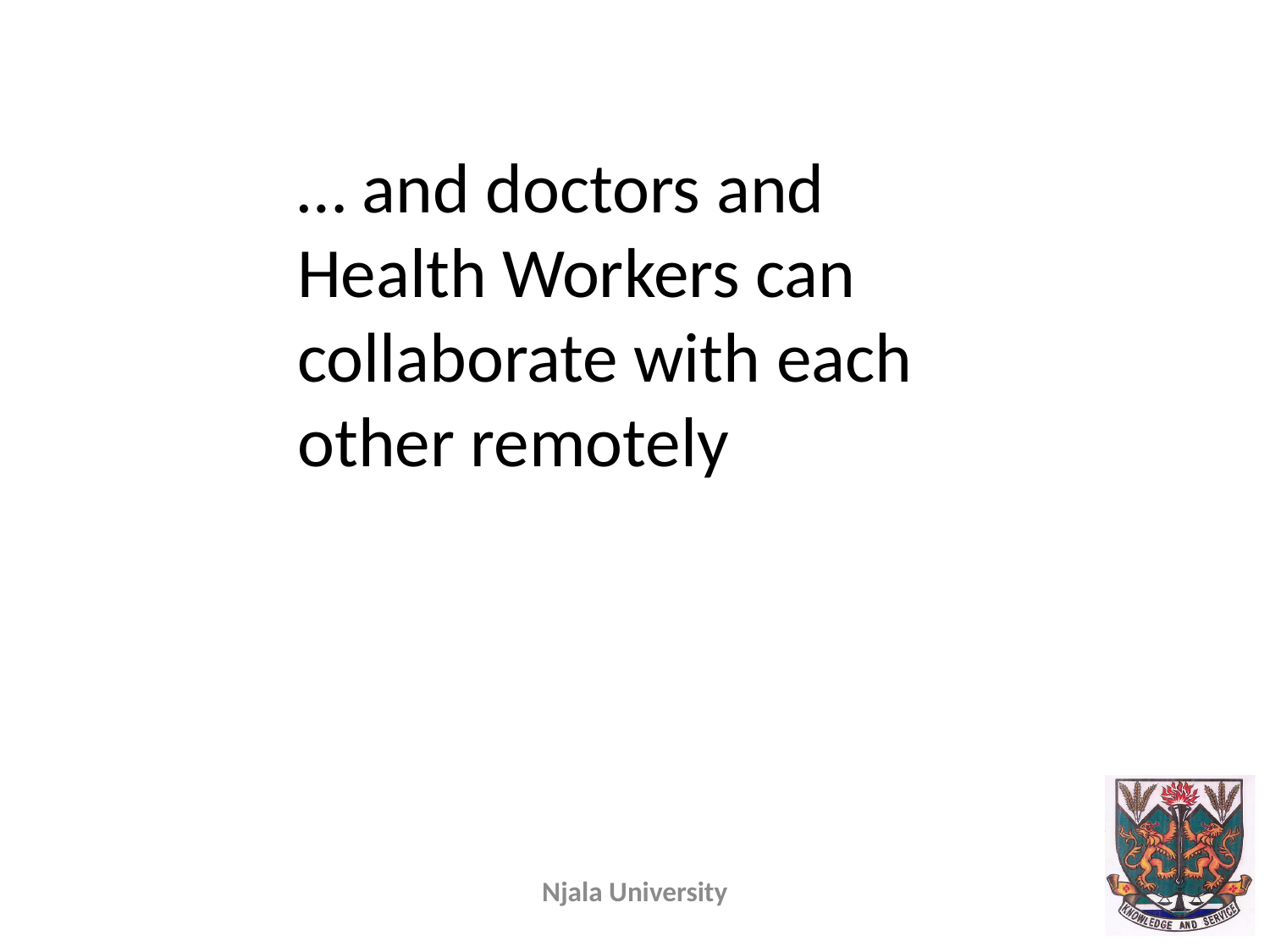

… and doctors and Health Workers can collaborate with each other remotely
Njala University